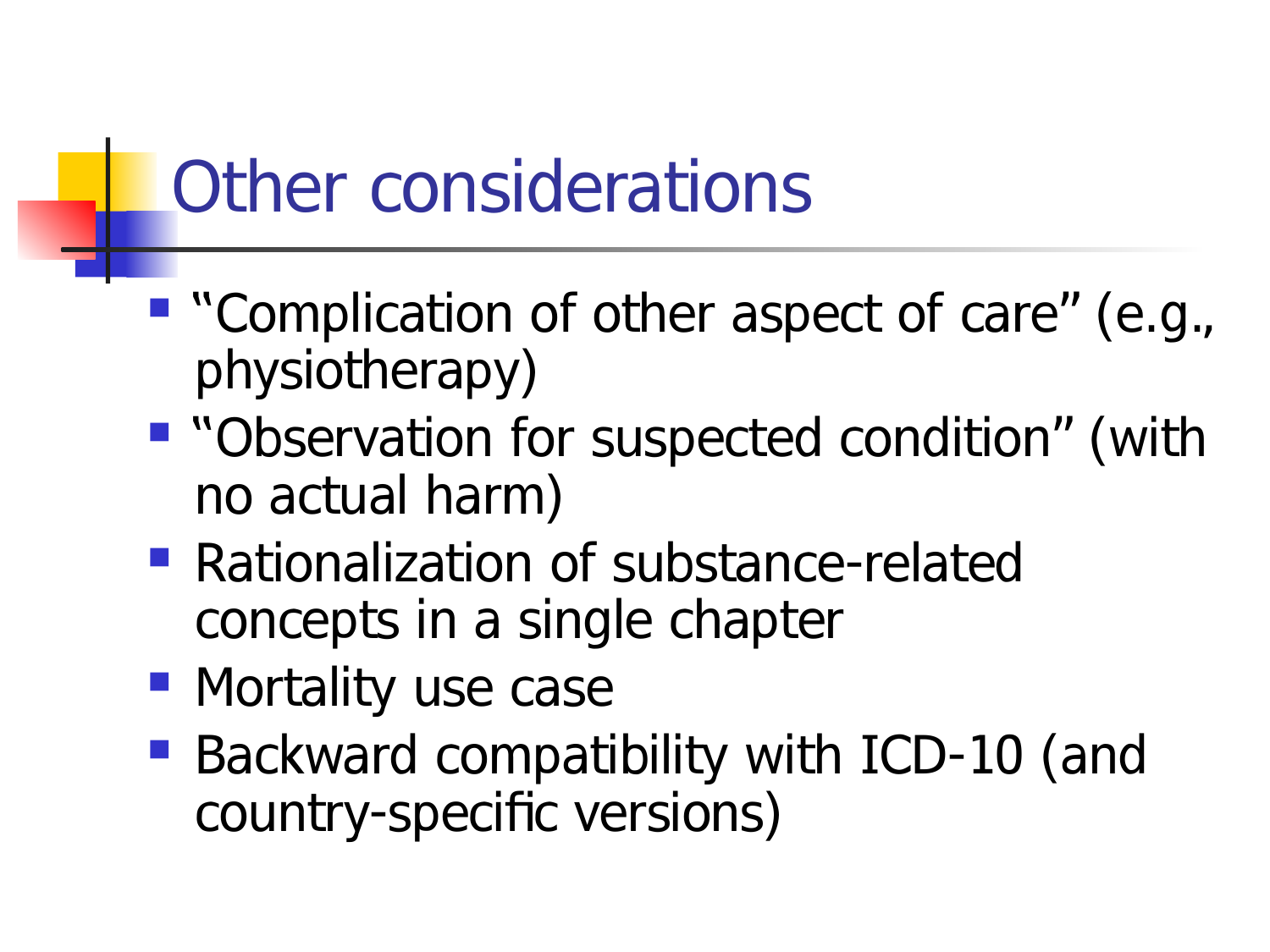

# Other considerations
“Complication of other aspect of care” (e.g., physiotherapy)
“Observation for suspected condition” (with no actual harm)
Rationalization of substance-related concepts in a single chapter
Mortality use case
Backward compatibility with ICD-10 (and country-specific versions)